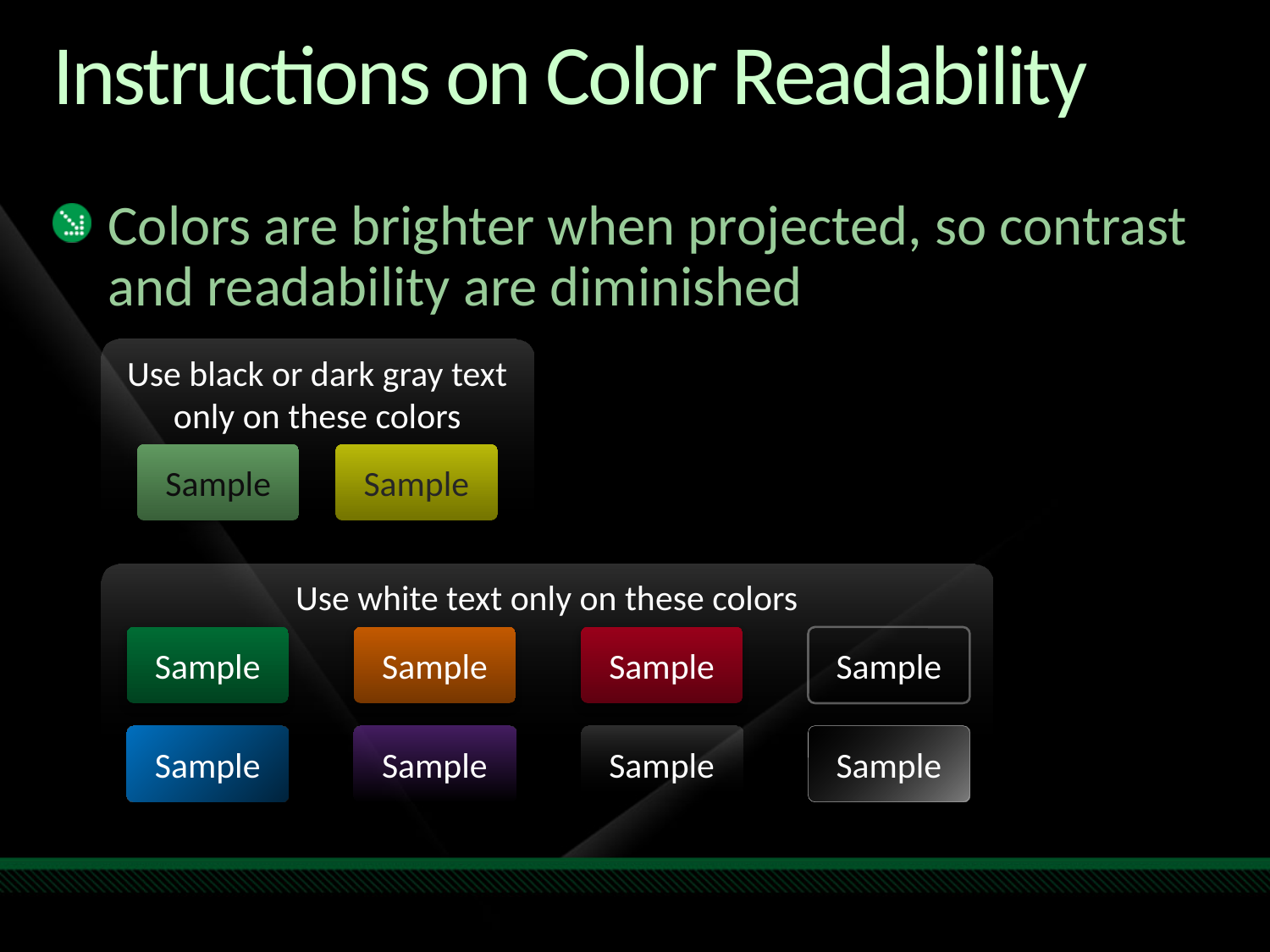

# Instructions on Color Readability
Colors are brighter when projected, so contrast and readability are diminished
Use black or dark gray text only on these colors
Sample
Sample
Use white text only on these colors
Sample
Sample
Sample
Sample
Sample
Sample
Sample
Sample